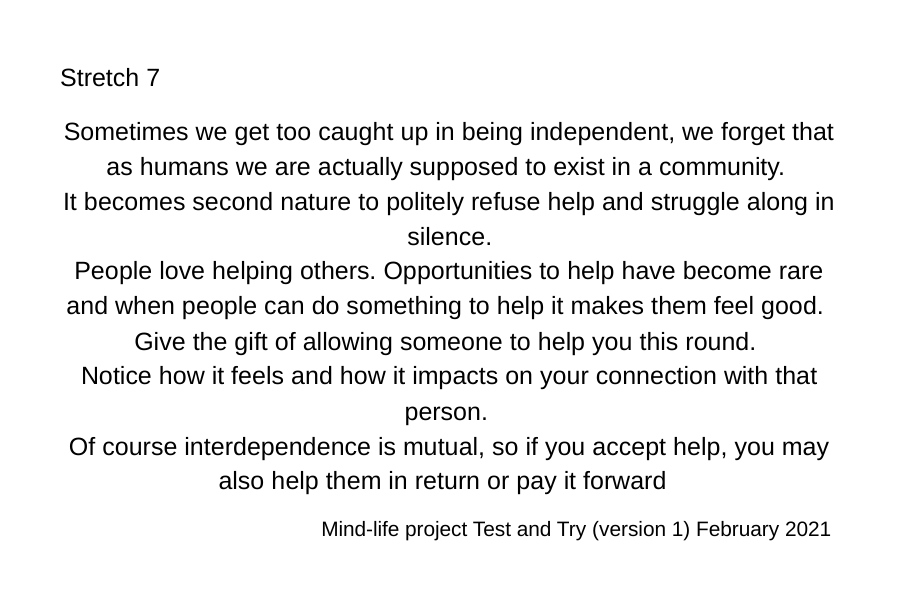

Stretch 7
Sometimes we get too caught up in being independent, we forget that as humans we are actually supposed to exist in a community.
It becomes second nature to politely refuse help and struggle along in silence.
People love helping others. Opportunities to help have become rare and when people can do something to help it makes them feel good.
Give the gift of allowing someone to help you this round.
Notice how it feels and how it impacts on your connection with that person.
Of course interdependence is mutual, so if you accept help, you may also help them in return or pay it forward
Mind-life project Test and Try (version 1) February 2021